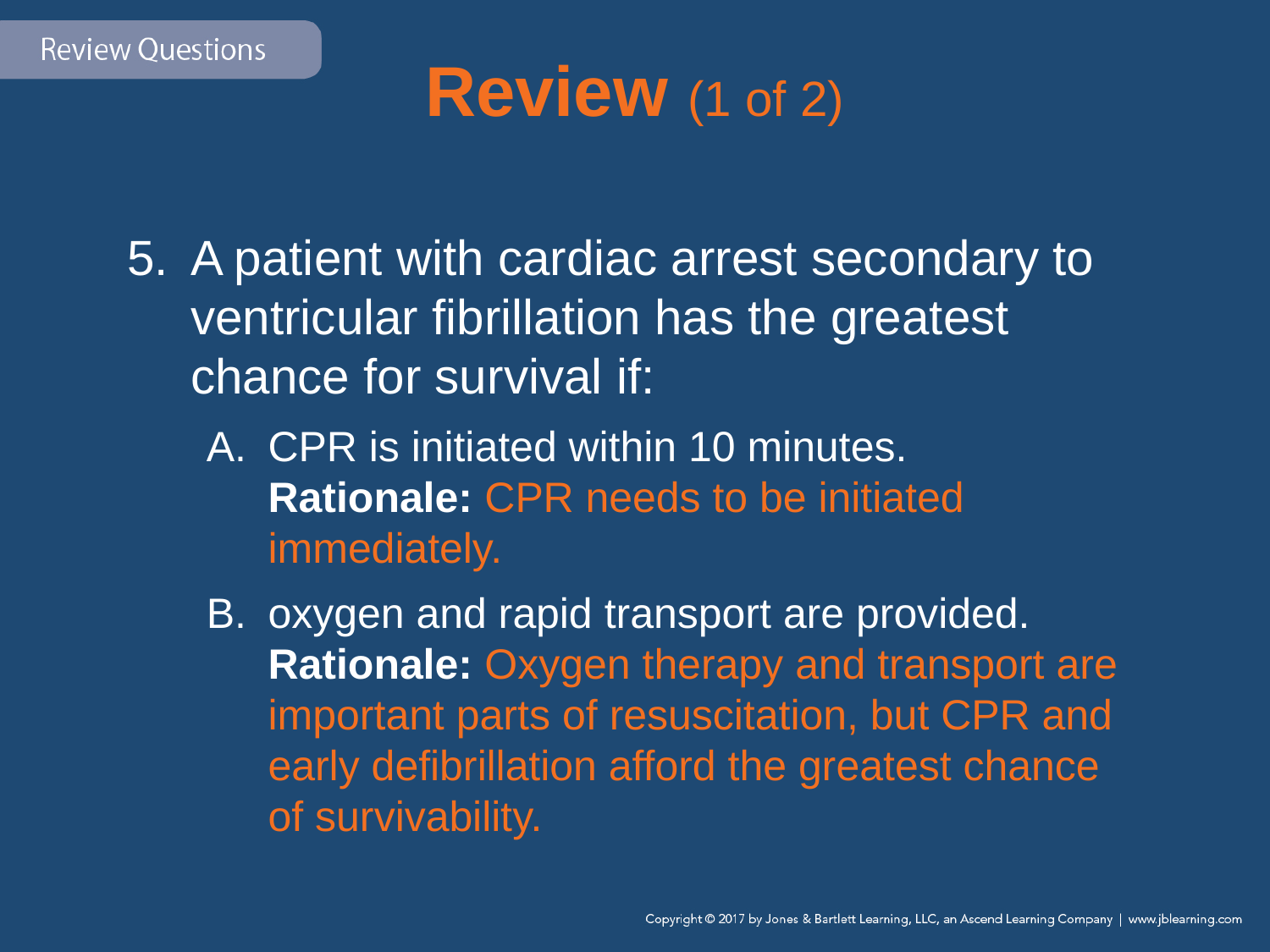

# Review (1 of 2)
A patient with cardiac arrest secondary to ventricular fibrillation has the greatest chance for survival if:
CPR is initiated within 10 minutes.
Rationale: CPR needs to be initiated immediately.
oxygen and rapid transport are provided.
Rationale: Oxygen therapy and transport are important parts of resuscitation, but CPR and early defibrillation afford the greatest chance of survivability.